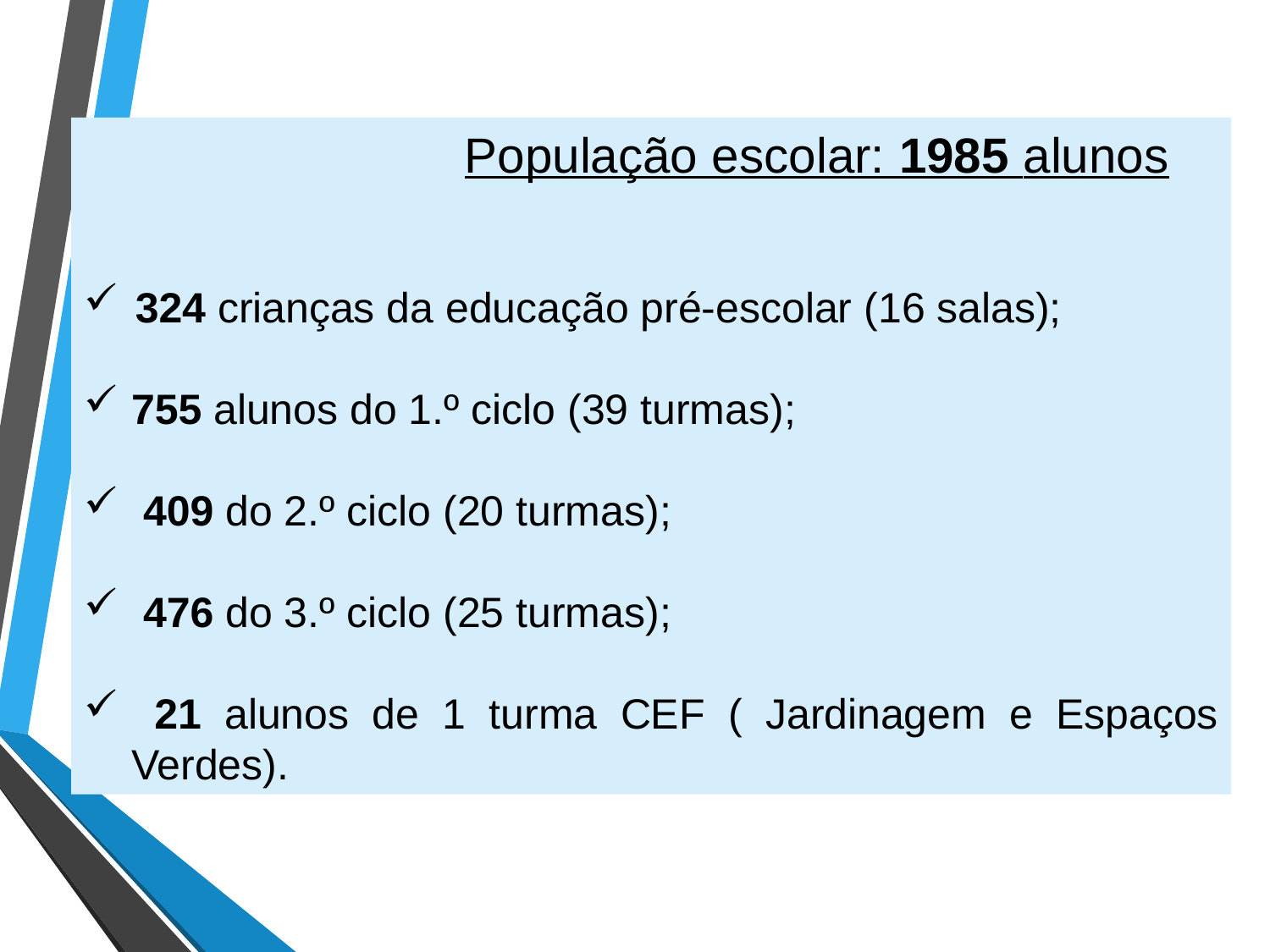

População escolar: 1985 alunos

 324 crianças da educação pré-escolar (16 salas);

755 alunos do 1.º ciclo (39 turmas);

 409 do 2.º ciclo (20 turmas);

 476 do 3.º ciclo (25 turmas);

 21 alunos de 1 turma CEF ( Jardinagem e Espaços Verdes).